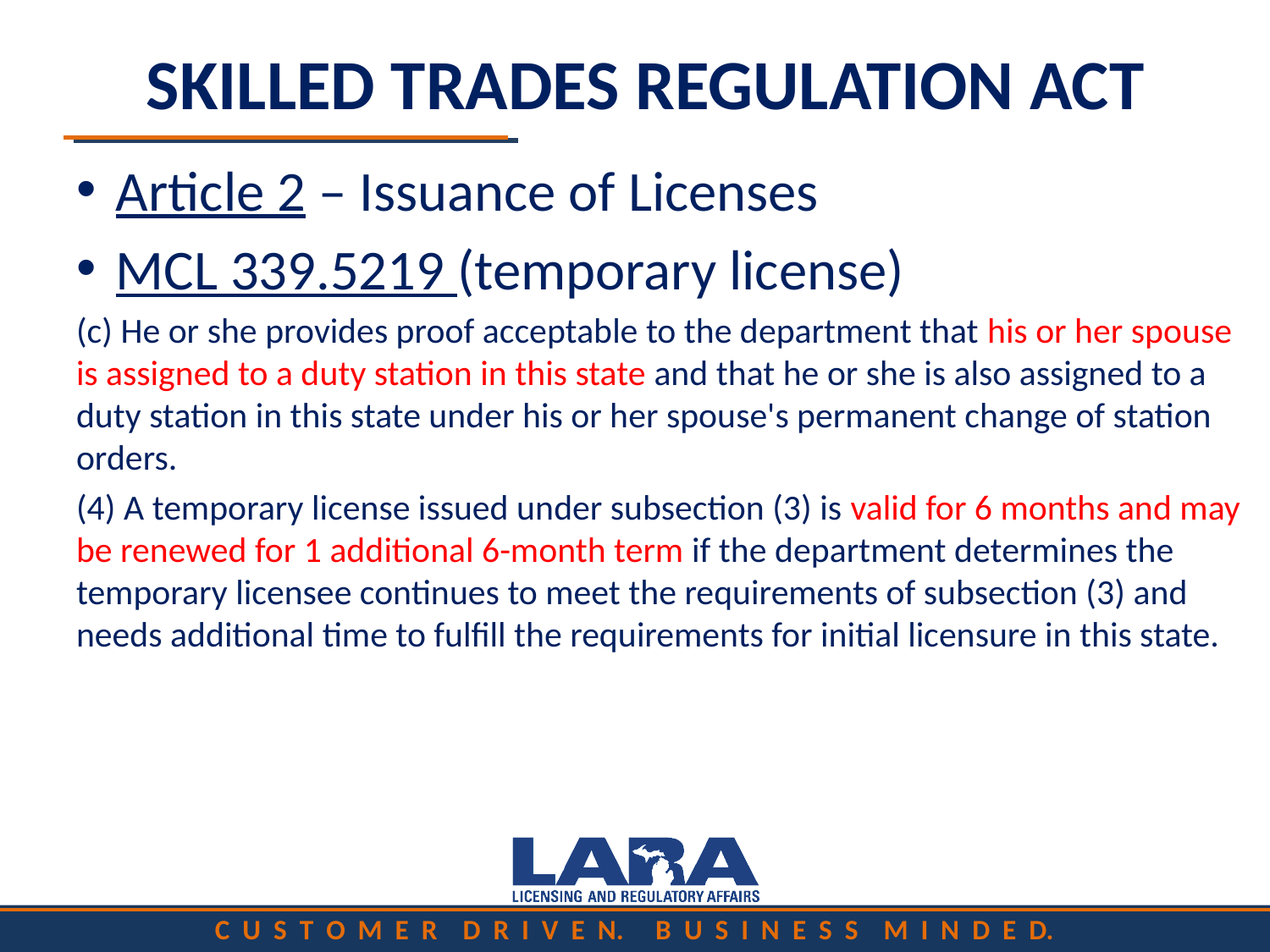

# SKILLED TRADES REGULATION ACT
Article 2 – Issuance of Licenses
MCL 339.5219 (temporary license)
(c) He or she provides proof acceptable to the department that his or her spouse is assigned to a duty station in this state and that he or she is also assigned to a duty station in this state under his or her spouse's permanent change of station orders.
(4) A temporary license issued under subsection (3) is valid for 6 months and may be renewed for 1 additional 6-month term if the department determines the temporary licensee continues to meet the requirements of subsection (3) and needs additional time to fulfill the requirements for initial licensure in this state.